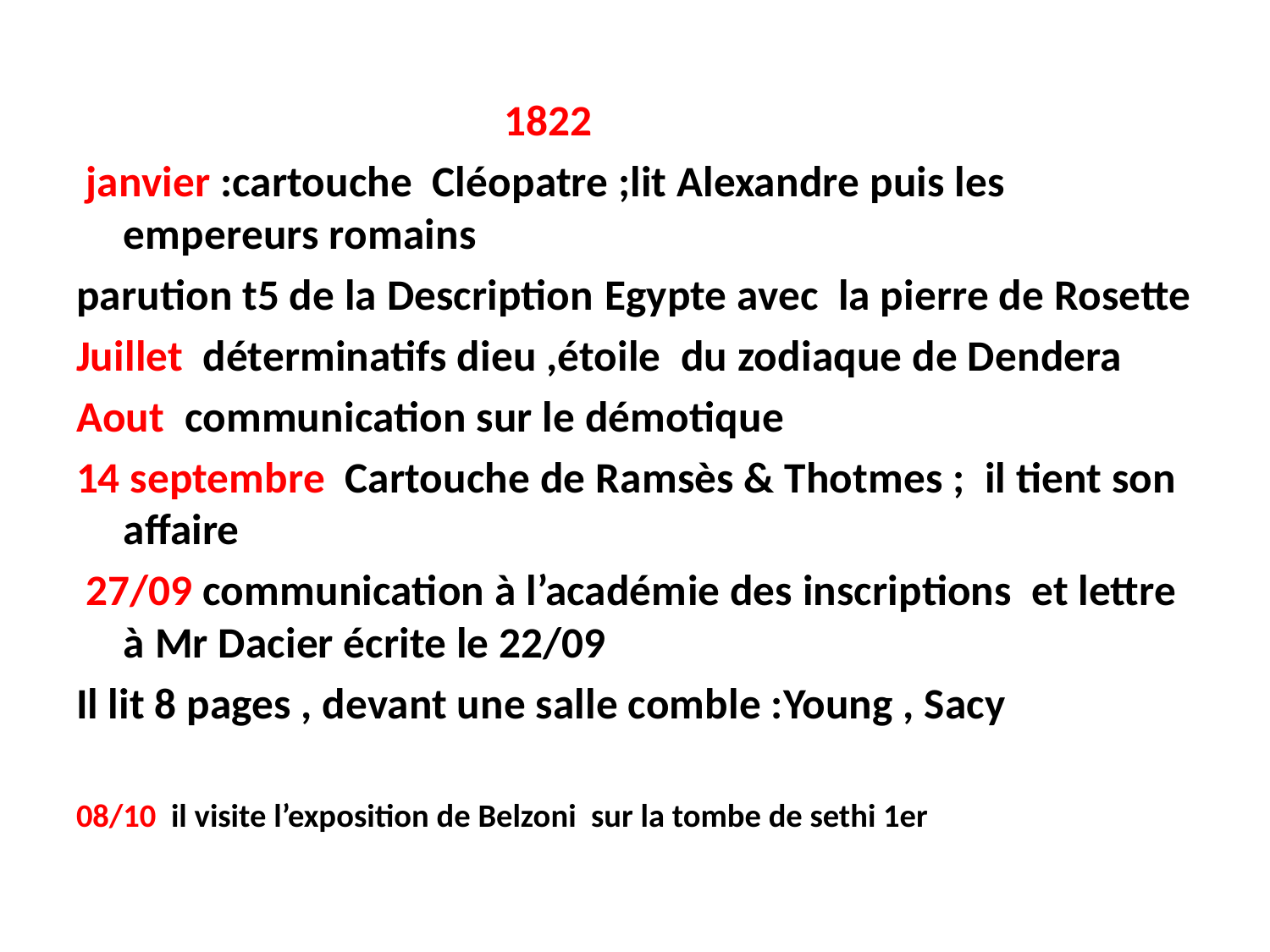

1822
 janvier :cartouche  Cléopatre ;lit Alexandre puis les empereurs romains
parution t5 de la Description Egypte avec  la pierre de Rosette
Juillet  déterminatifs dieu ,étoile  du zodiaque de Dendera
Aout  communication sur le démotique
14 septembre  Cartouche de Ramsès & Thotmes ;  il tient son affaire
 27/09 communication à l’académie des inscriptions  et lettre  à Mr Dacier écrite le 22/09
Il lit 8 pages , devant une salle comble :Young , Sacy

08/10  il visite l’exposition de Belzoni  sur la tombe de sethi 1er